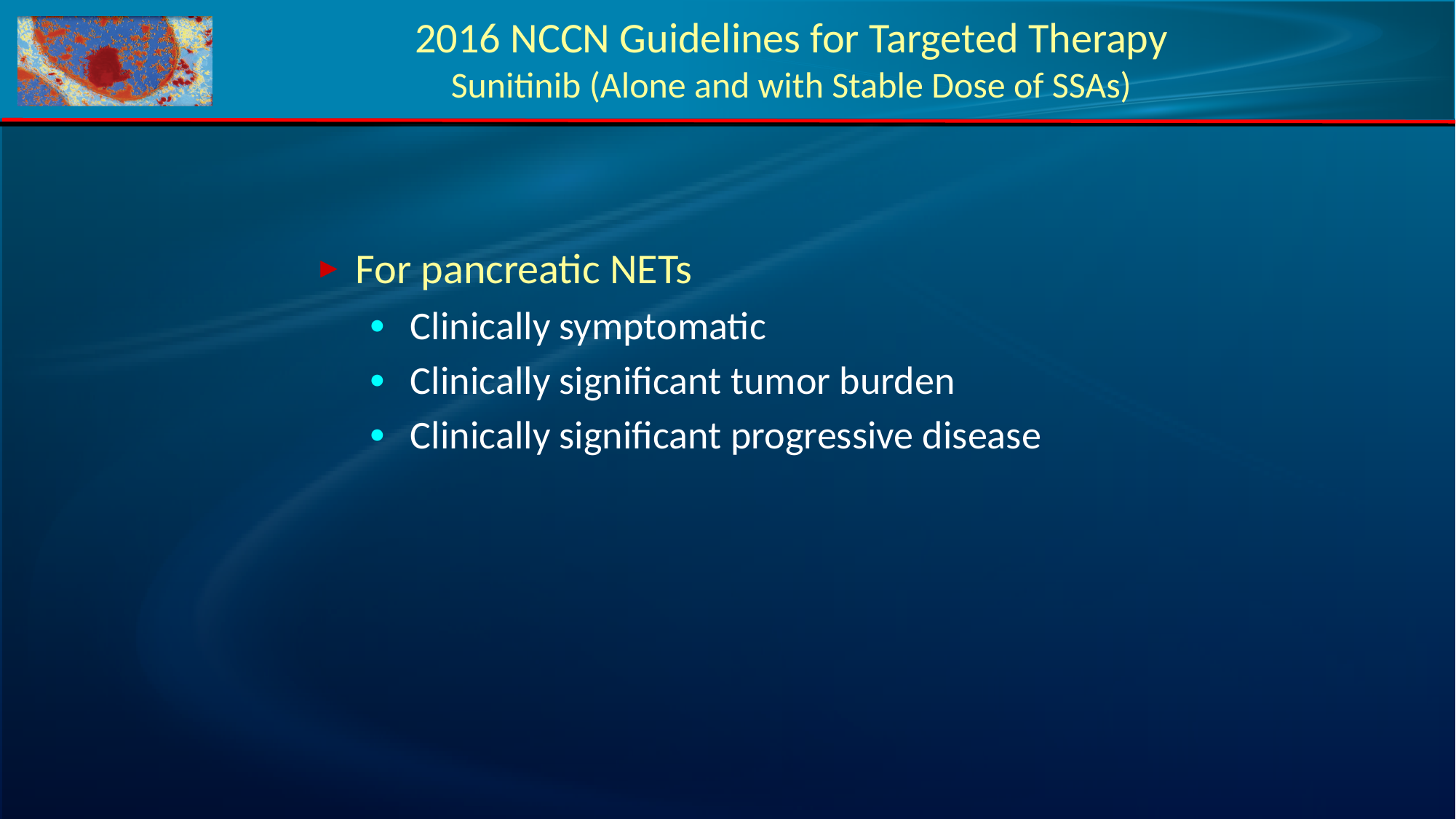

2016 NCCN Guidelines for Targeted Therapy
Sunitinib (Alone and with Stable Dose of SSAs)

For pancreatic NETs
Clinically symptomatic
Clinically significant tumor burden
Clinically significant progressive disease